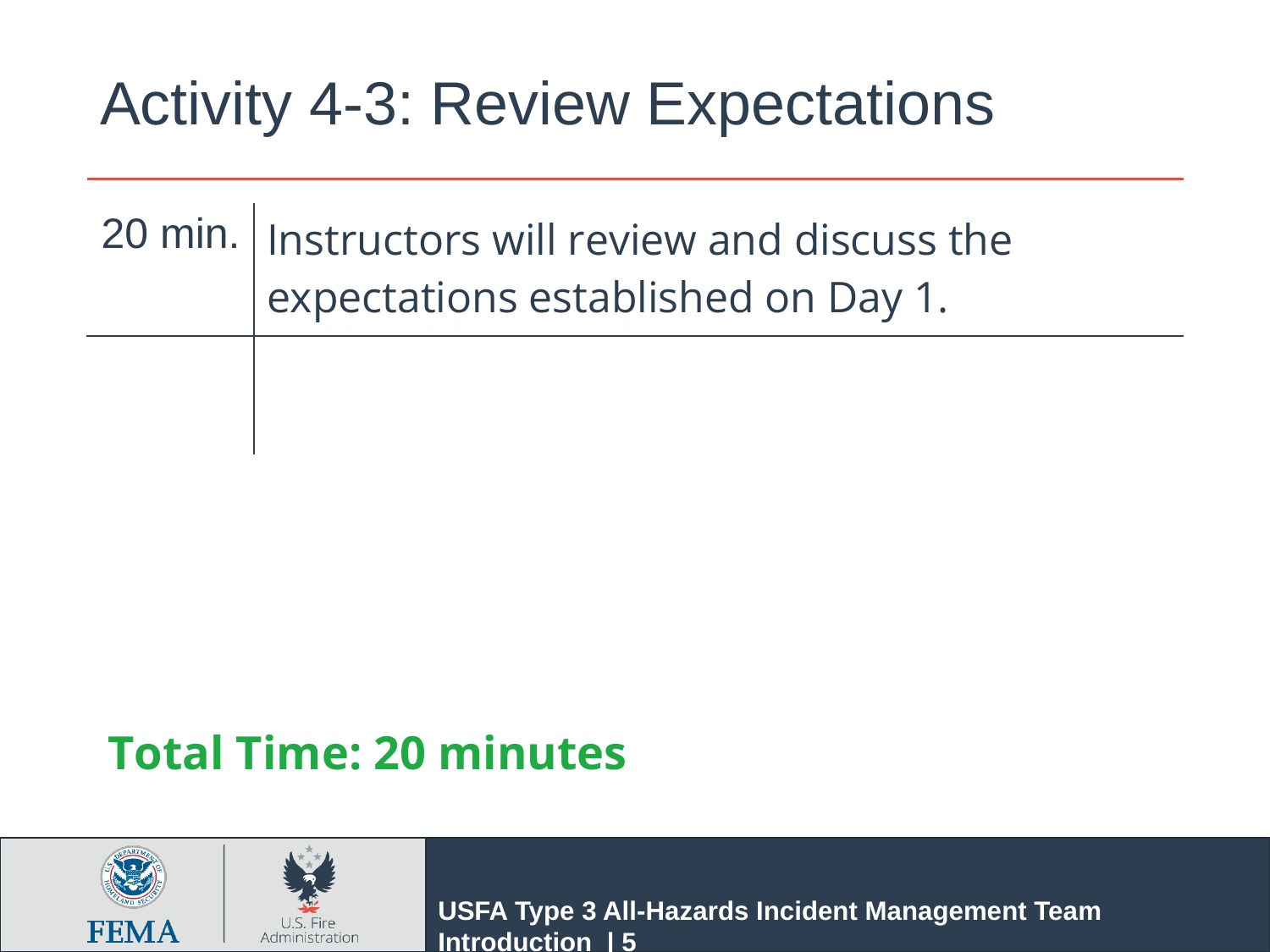

# Activity 4-3: Review Expectations
| 20 min. | Instructors will review and discuss the expectations established on Day 1. |
| --- | --- |
|  |  |
Total Time: 20 minutes
USFA Type 3 All-Hazards Incident Management Team Introduction  | 5